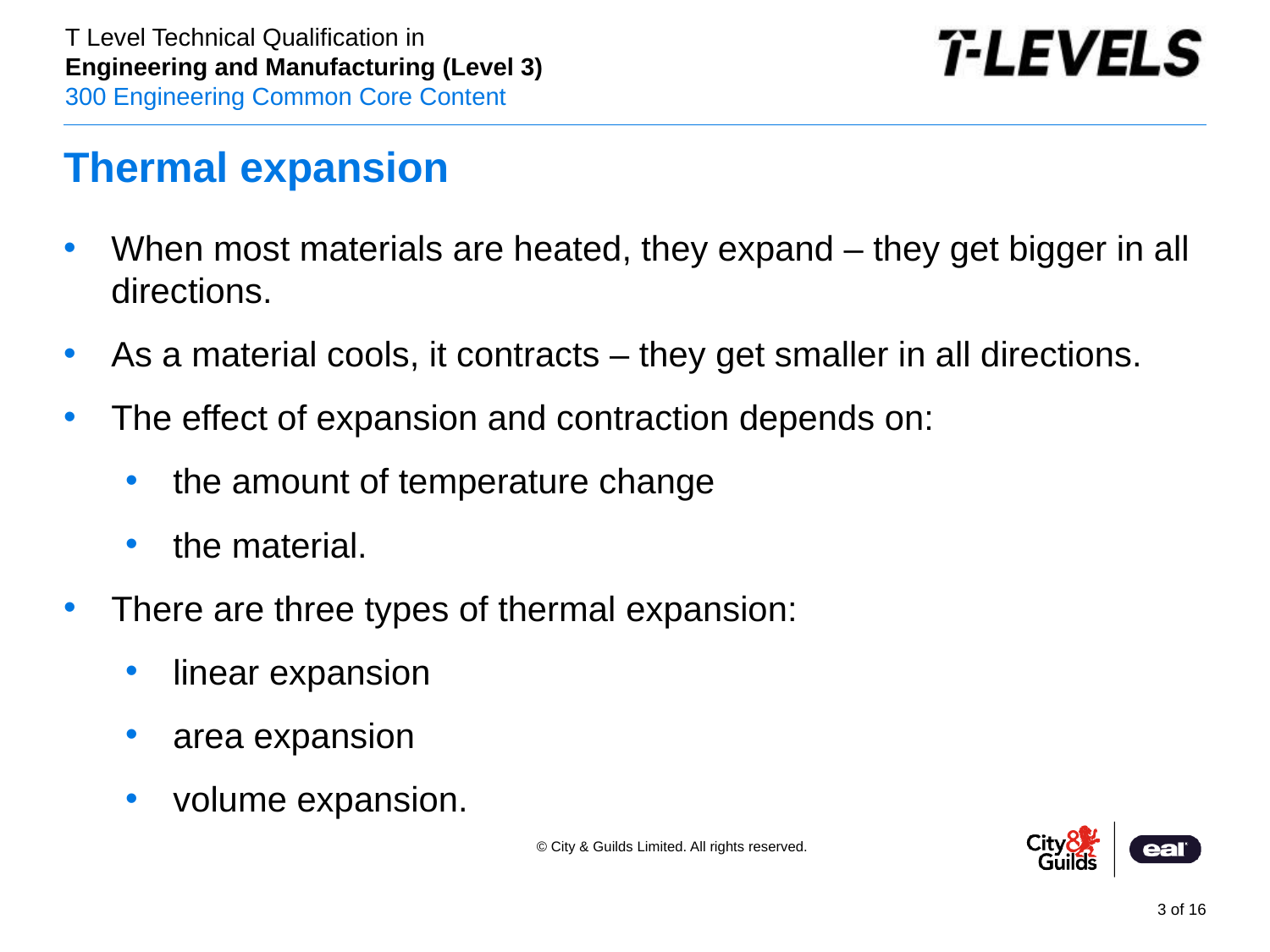

# Thermal expansion
When most materials are heated, they expand – they get bigger in all directions.
As a material cools, it contracts – they get smaller in all directions.
The effect of expansion and contraction depends on:
the amount of temperature change
the material.
There are three types of thermal expansion:
linear expansion
area expansion
volume expansion.